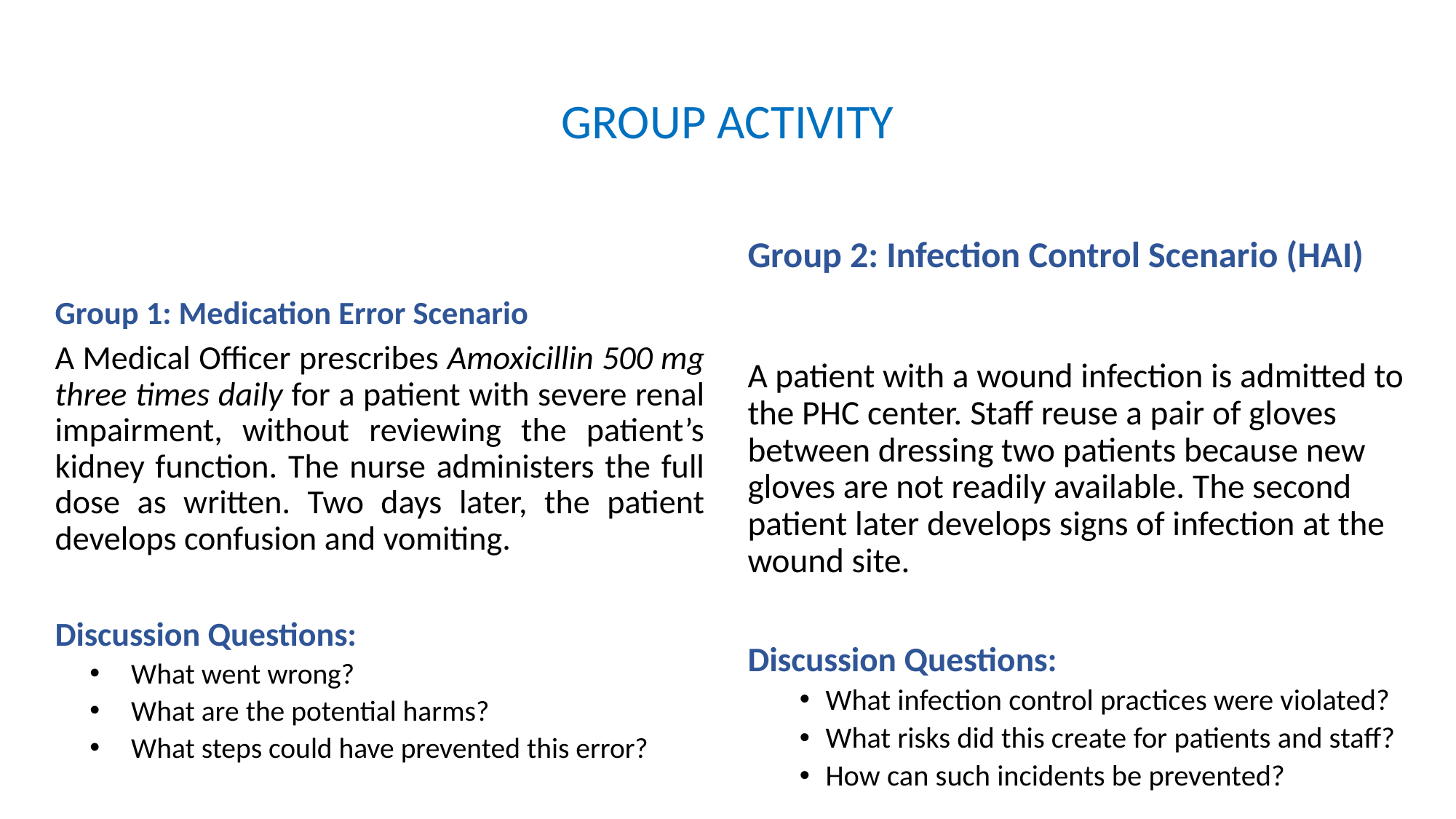

# GROUP ACTIVITY
Group 2: Infection Control Scenario (HAI)

Group 1: Medication Error Scenario

A Medical Officer prescribes Amoxicillin 500 mg three times daily for a patient with severe renal impairment, without reviewing the patient’s kidney function. The nurse administers the full dose as written. Two days later, the patient develops confusion and vomiting.

Discussion Questions:
What went wrong?
What are the potential harms?
What steps could have prevented this error?

A patient with a wound infection is admitted to the PHC center. Staff reuse a pair of gloves between dressing two patients because new gloves are not readily available. The second patient later develops signs of infection at the wound site.

Discussion Questions:
What infection control practices were violated?
What risks did this create for patients and staff?
How can such incidents be prevented?